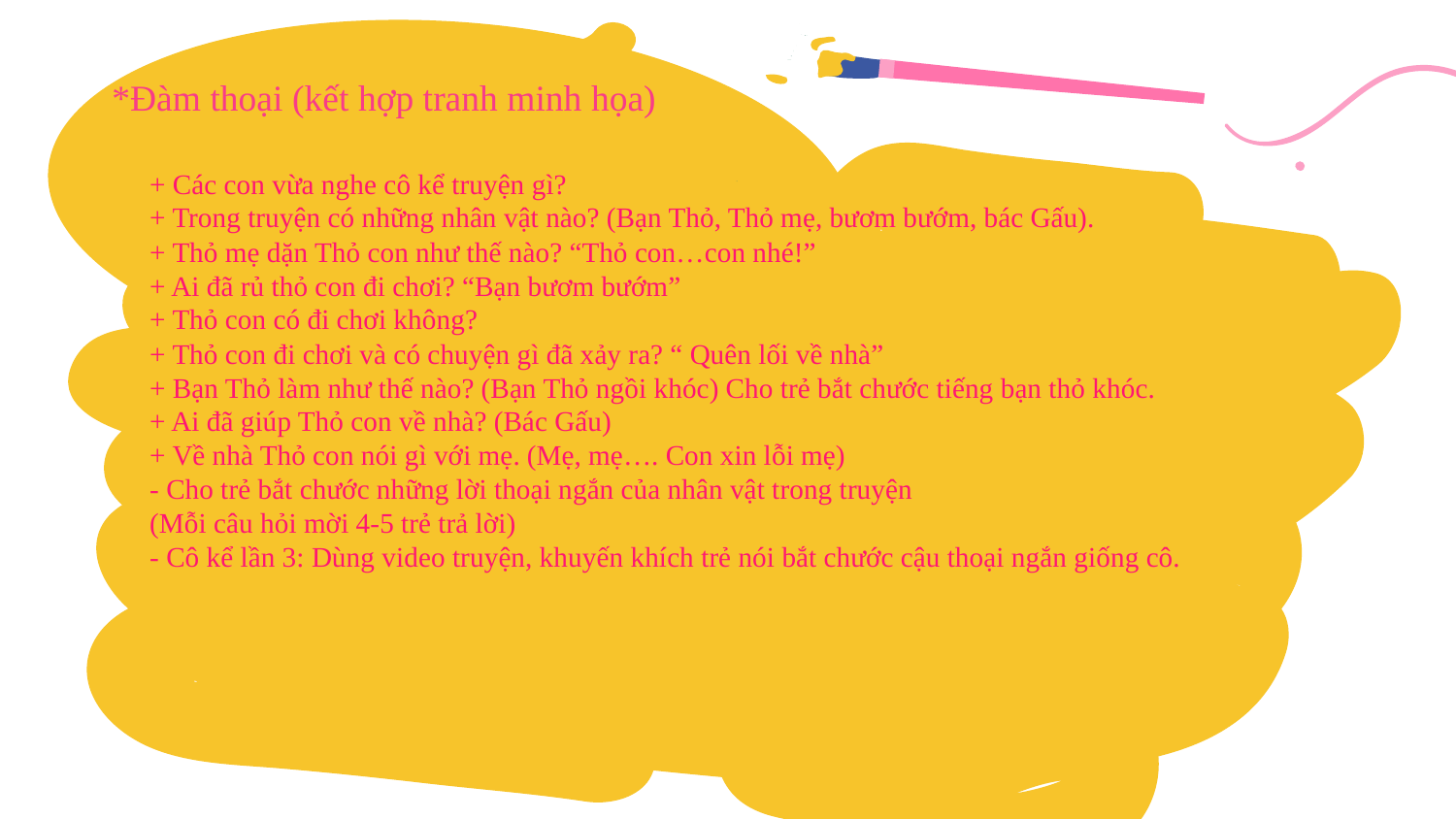

*Đàm thoại (kết hợp tranh minh họa)
+ Các con vừa nghe cô kể truyện gì?
+ Trong truyện có những nhân vật nào? (Bạn Thỏ, Thỏ mẹ, bươm bướm, bác Gấu).
+ Thỏ mẹ dặn Thỏ con như thế nào? “Thỏ con…con nhé!”
+ Ai đã rủ thỏ con đi chơi? “Bạn bươm bướm”
+ Thỏ con có đi chơi không?
+ Thỏ con đi chơi và có chuyện gì đã xảy ra? “ Quên lối về nhà”
+ Bạn Thỏ làm như thế nào? (Bạn Thỏ ngồi khóc) Cho trẻ bắt chước tiếng bạn thỏ khóc.
+ Ai đã giúp Thỏ con về nhà? (Bác Gấu)
+ Về nhà Thỏ con nói gì với mẹ. (Mẹ, mẹ…. Con xin lỗi mẹ)
- Cho trẻ bắt chước những lời thoại ngắn của nhân vật trong truyện
(Mỗi câu hỏi mời 4-5 trẻ trả lời)
- Cô kể lần 3: Dùng video truyện, khuyến khích trẻ nói bắt chước cậu thoại ngắn giống cô.